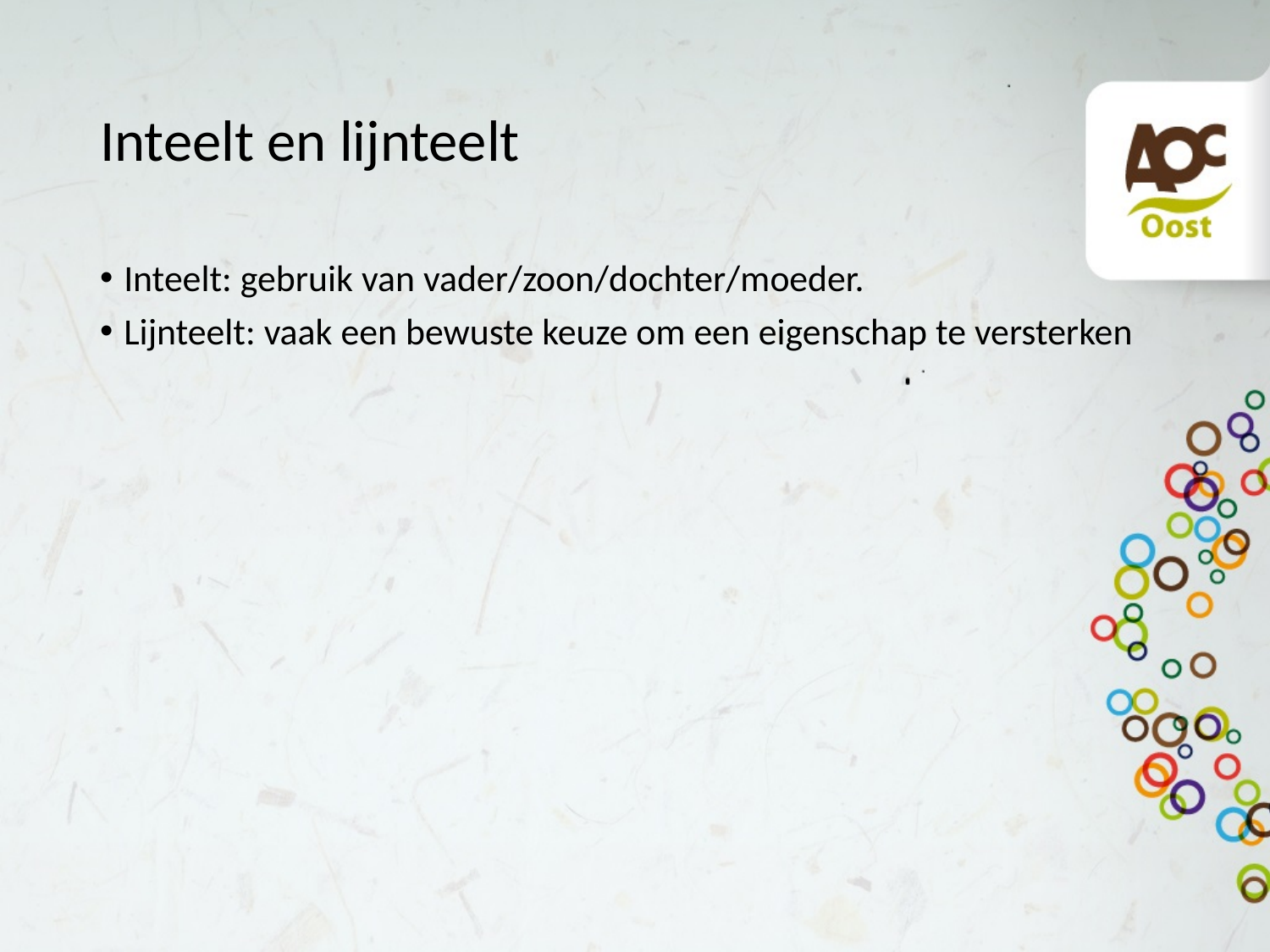

# Inteelt en lijnteelt
Inteelt: gebruik van vader/zoon/dochter/moeder.
Lijnteelt: vaak een bewuste keuze om een eigenschap te versterken